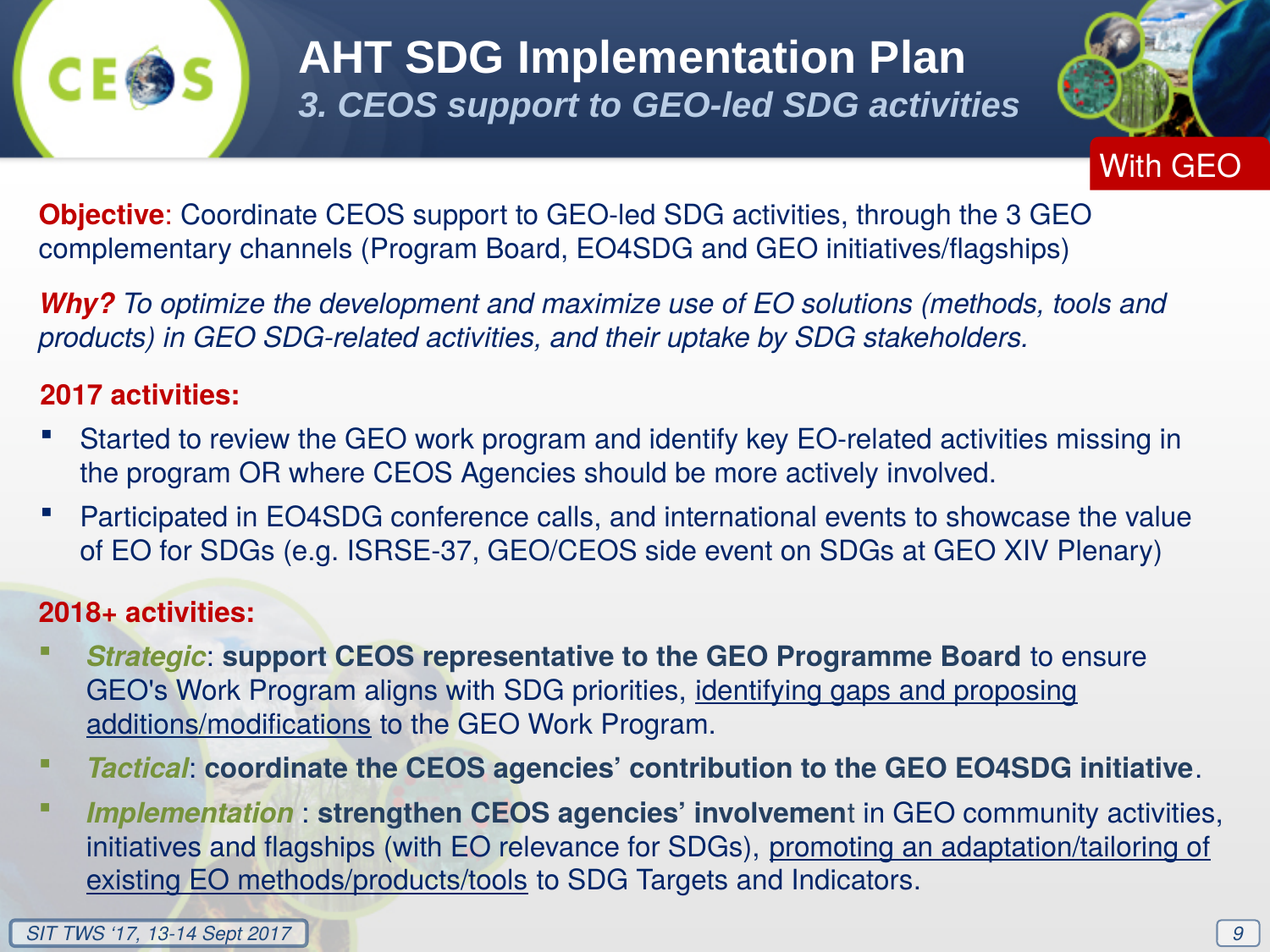

AHT SDG Implementation Plan
3. CEOS support to GEO-led SDG activities
With GEO
Objective: Coordinate CEOS support to GEO-led SDG activities, through the 3 GEO complementary channels (Program Board, EO4SDG and GEO initiatives/flagships)
Why? To optimize the development and maximize use of EO solutions (methods, tools and products) in GEO SDG-related activities, and their uptake by SDG stakeholders.

2018+ activities:
Strategic: support CEOS representative to the GEO Programme Board to ensure GEO's Work Program aligns with SDG priorities, identifying gaps and proposing additions/modifications to the GEO Work Program.
Tactical: coordinate the CEOS agencies’ contribution to the GEO EO4SDG initiative.
Implementation : strengthen CEOS agencies’ involvement in GEO community activities, initiatives and flagships (with EO relevance for SDGs), promoting an adaptation/tailoring of existing EO methods/products/tools to SDG Targets and Indicators.
2017 activities:
Started to review the GEO work program and identify key EO-related activities missing in the program OR where CEOS Agencies should be more actively involved.
Participated in EO4SDG conference calls, and international events to showcase the value of EO for SDGs (e.g. ISRSE-37, GEO/CEOS side event on SDGs at GEO XIV Plenary)
9